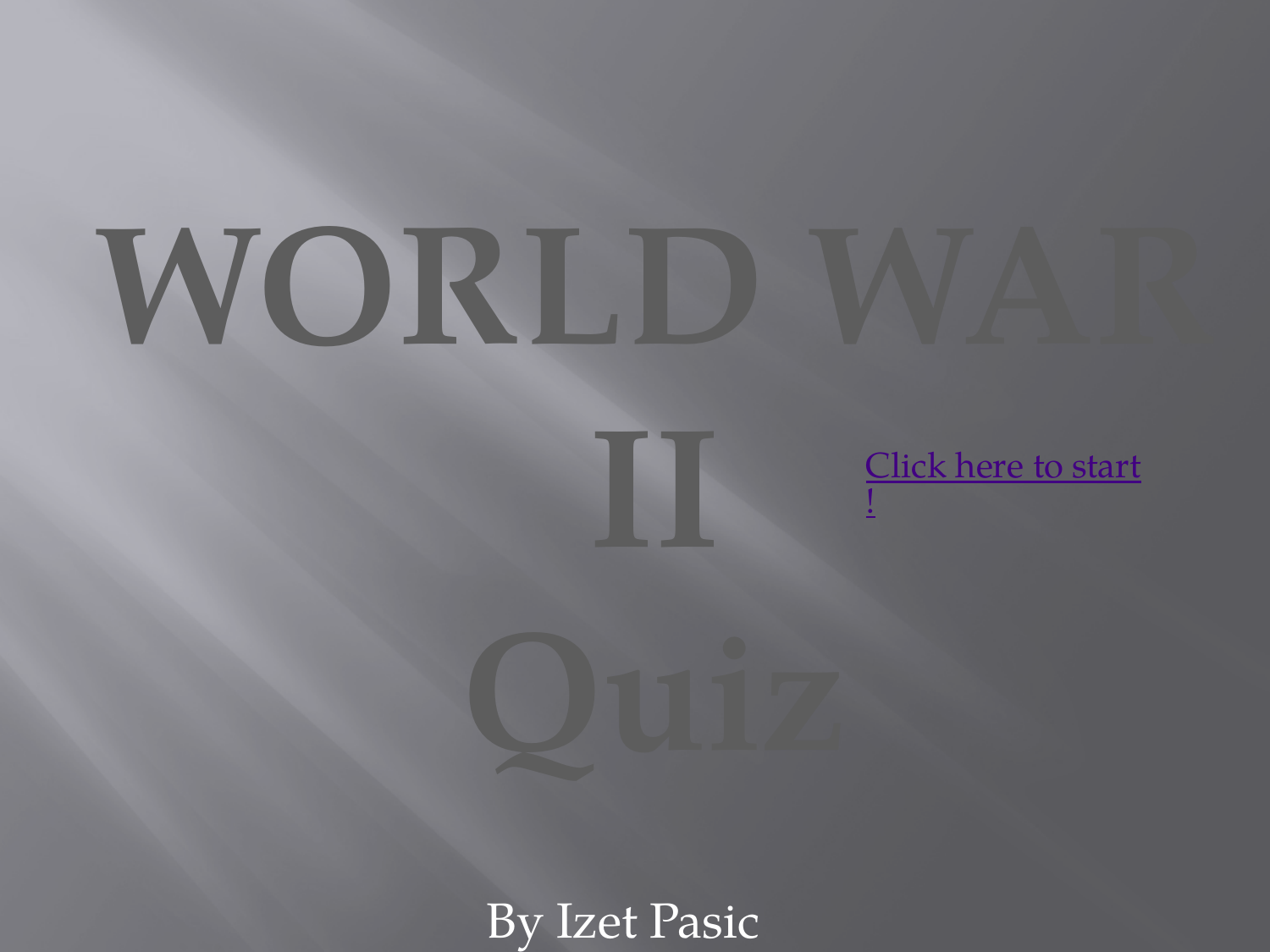

WORLD WAR II
Quiz
Click here to start!
By Izet Pasic